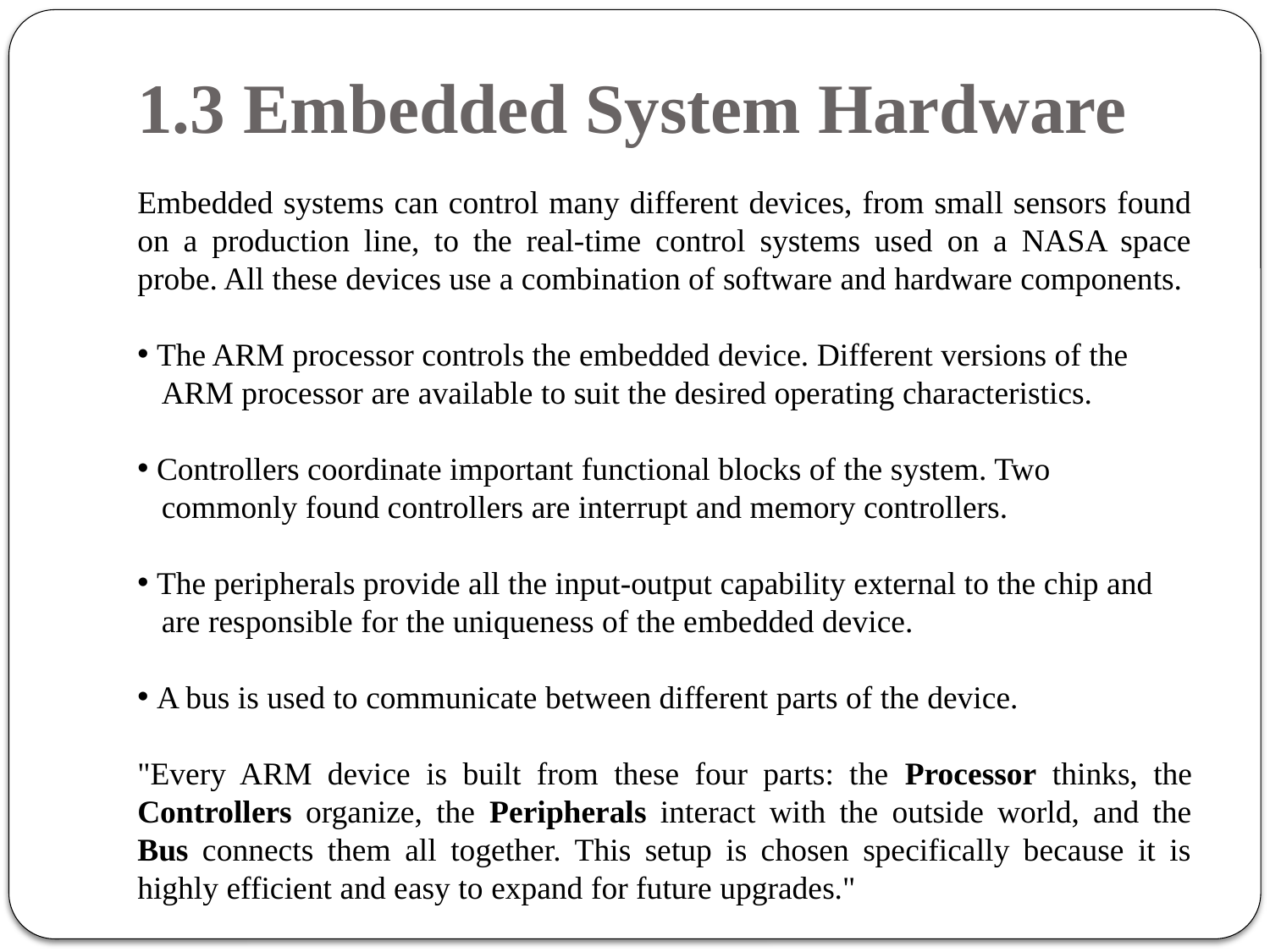

# 1.3 Embedded System Hardware
Embedded systems can control many different devices, from small sensors found on a production line, to the real-time control systems used on a NASA space probe. All these devices use a combination of software and hardware components.

 The ARM processor controls the embedded device. Different versions of the
   ARM processor are available to suit the desired operating characteristics.

 Controllers coordinate important functional blocks of the system. Two
   commonly found controllers are interrupt and memory controllers.

 The peripherals provide all the input-output capability external to the chip and
   are responsible for the uniqueness of the embedded device.

 A bus is used to communicate between different parts of the device.

"Every ARM device is built from these four parts: the Processor thinks, the Controllers organize, the Peripherals interact with the outside world, and the Bus connects them all together. This setup is chosen specifically because it is highly efficient and easy to expand for future upgrades."